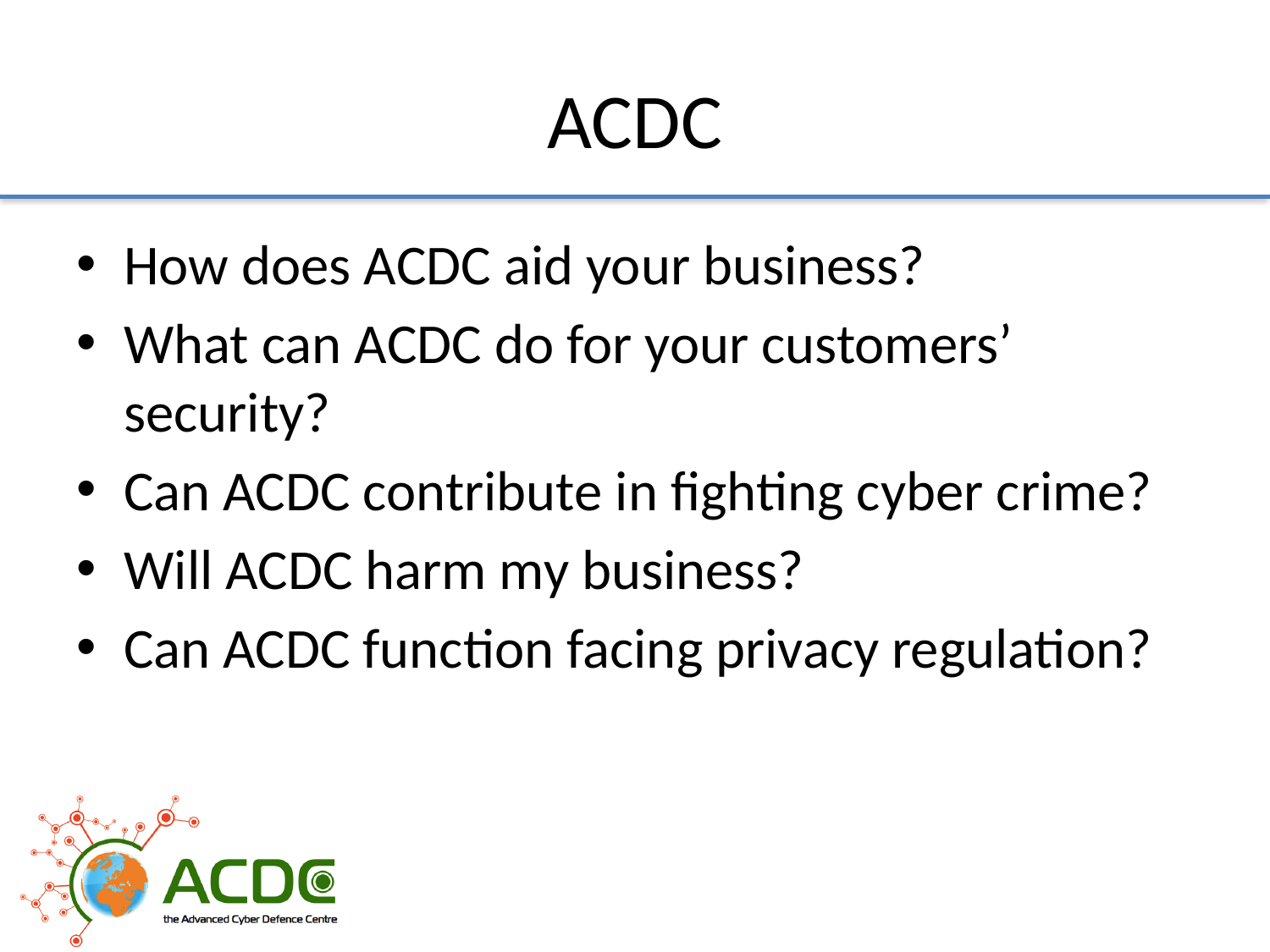

# ACDC
How does ACDC aid your business?
What can ACDC do for your customers’ security?
Can ACDC contribute in fighting cyber crime?
Will ACDC harm my business?
Can ACDC function facing privacy regulation?